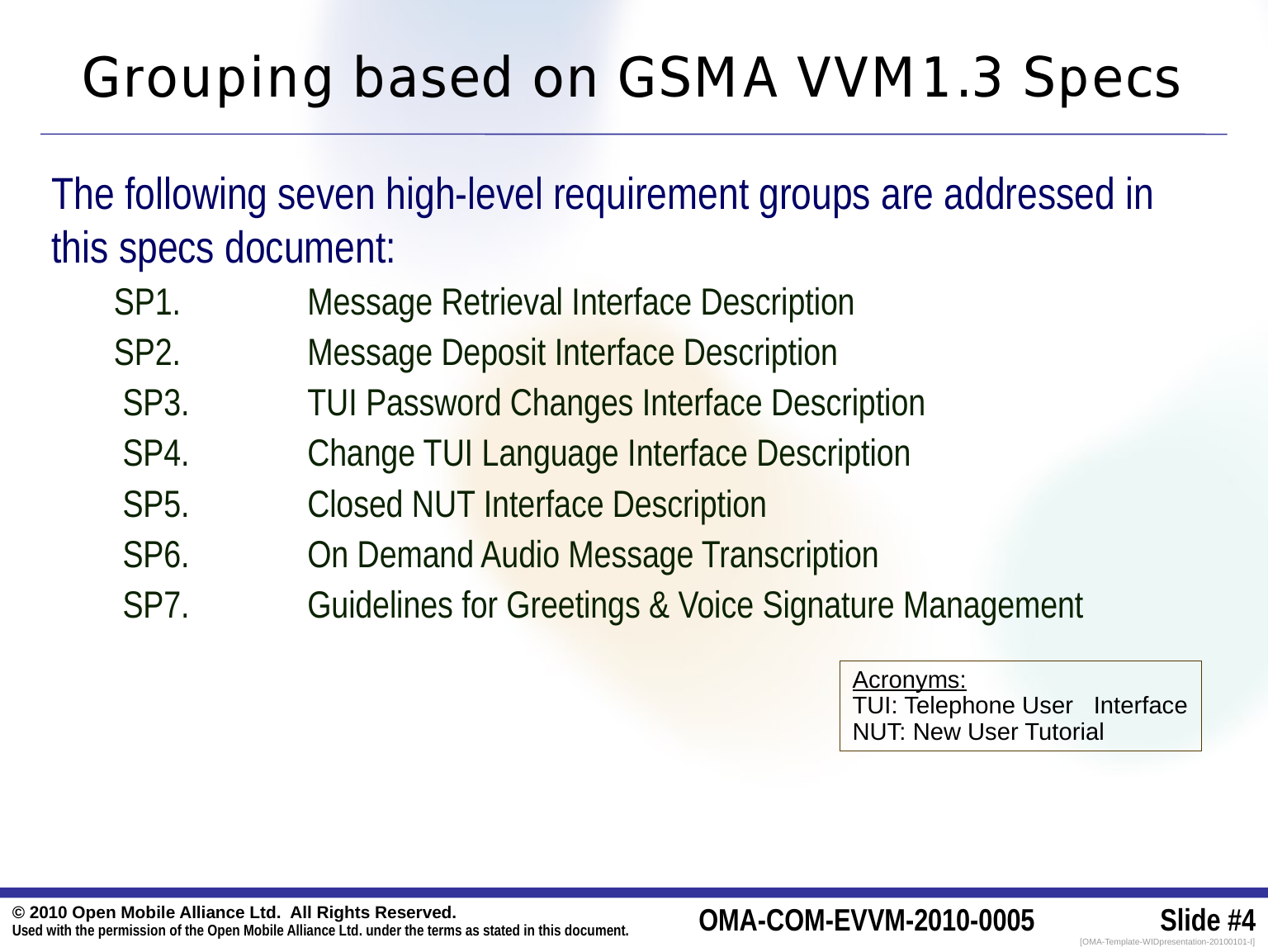

# Grouping based on GSMA VVM1.3 Specs
The following seven high-level requirement groups are addressed in this specs document:
SP1.		Message Retrieval Interface Description
SP2.		Message Deposit Interface Description
 SP3.	TUI Password Changes Interface Description
 SP4.	Change TUI Language Interface Description
 SP5.	Closed NUT Interface Description
 SP6.	On Demand Audio Message Transcription
 SP7.	Guidelines for Greetings & Voice Signature Management
Acronyms:
TUI: Telephone User   Interface
NUT: New User Tutorial